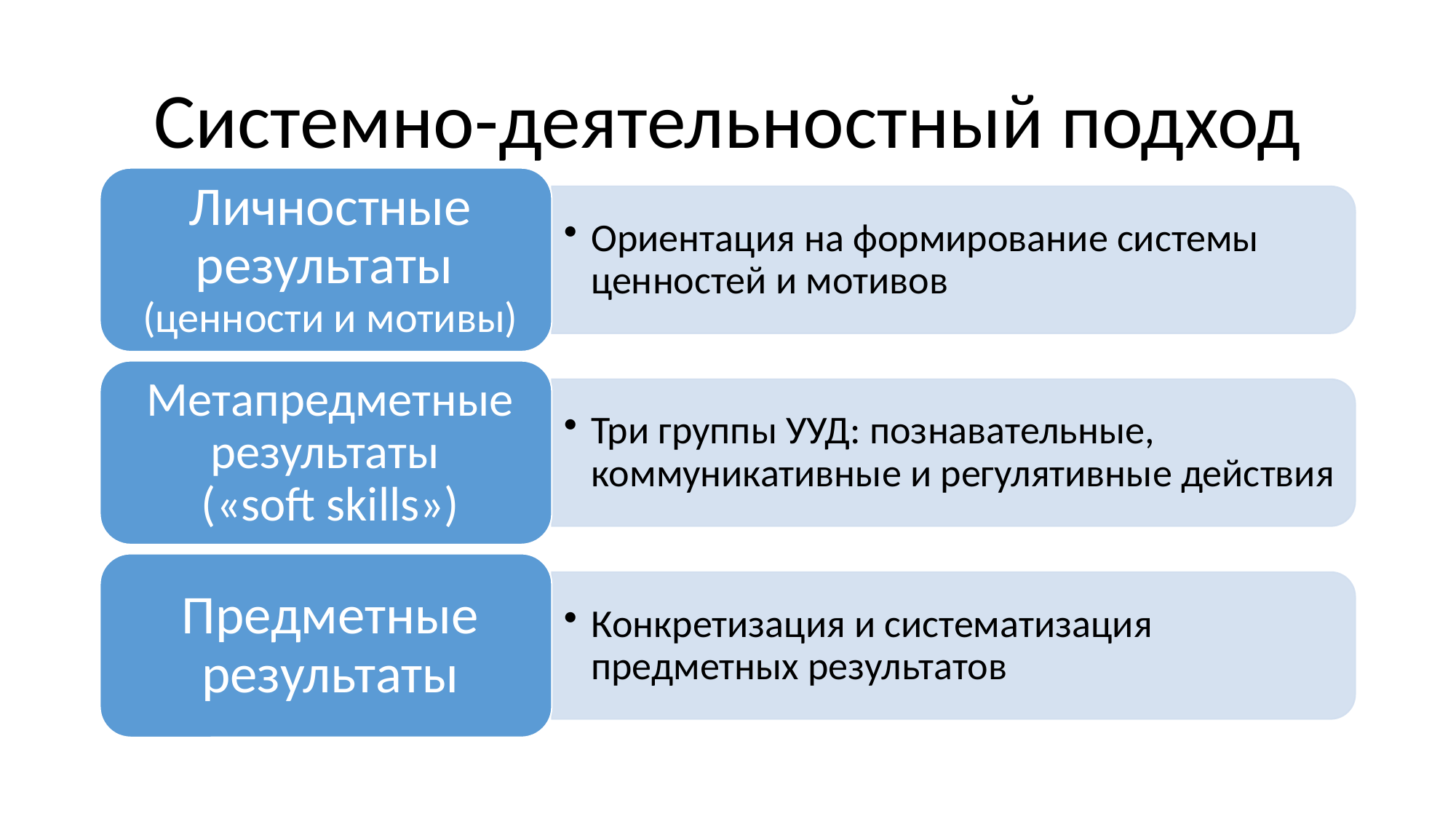

# Системно-деятельностный подход
Ориентация на формирование системы ценностей и мотивов
Личностные результаты
(ценности и мотивы)
Три группы УУД: познавательные, коммуникативные и регулятивные действия
Метапредметные результаты
(«soft skills»)
Конкретизация и систематизация предметных результатов
Предметные результаты